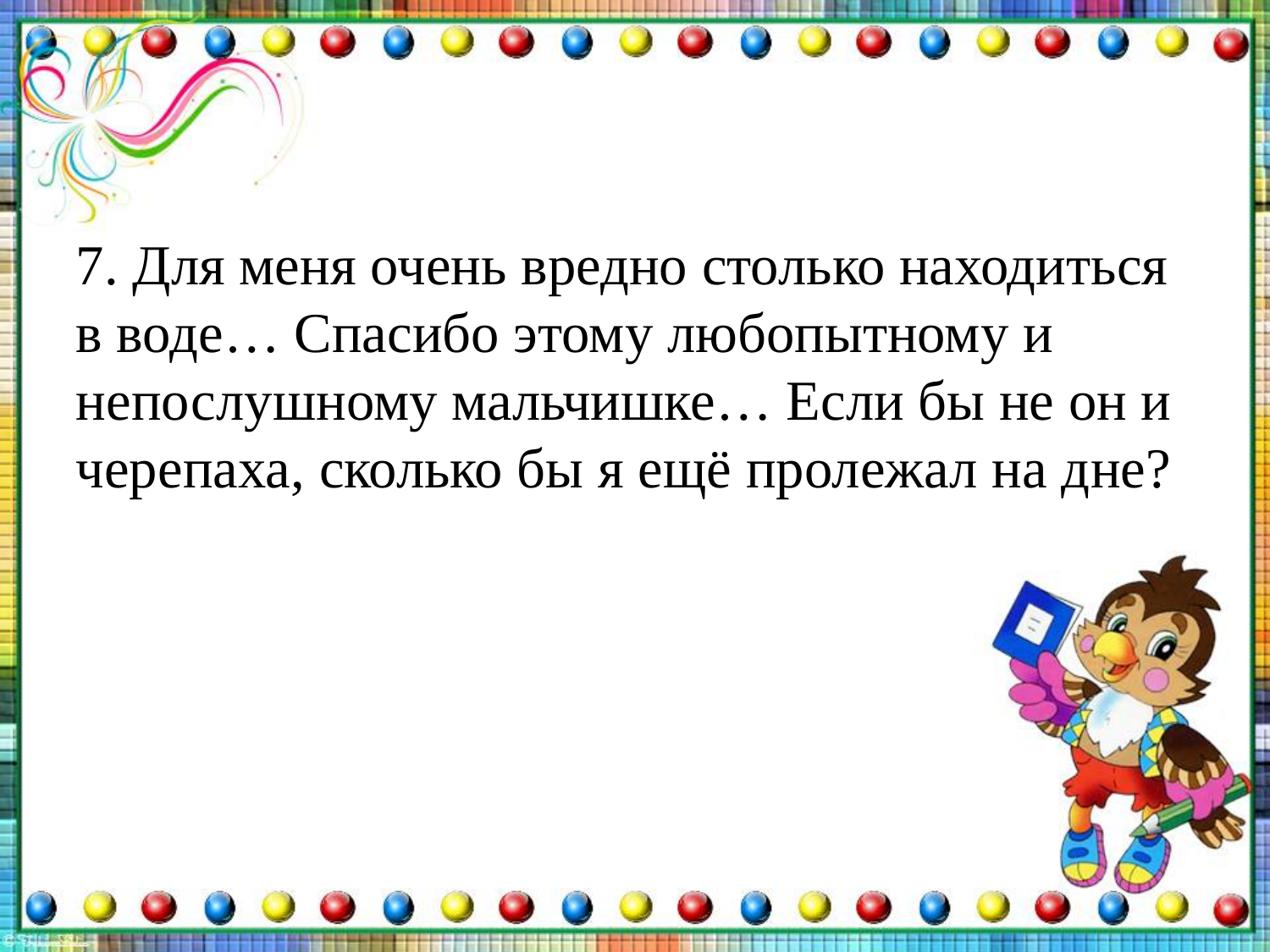

#
7. Для меня очень вредно столько находиться в воде… Спасибо этому любопытному и непослушному мальчишке… Если бы не он и черепаха, сколько бы я ещё пролежал на дне?